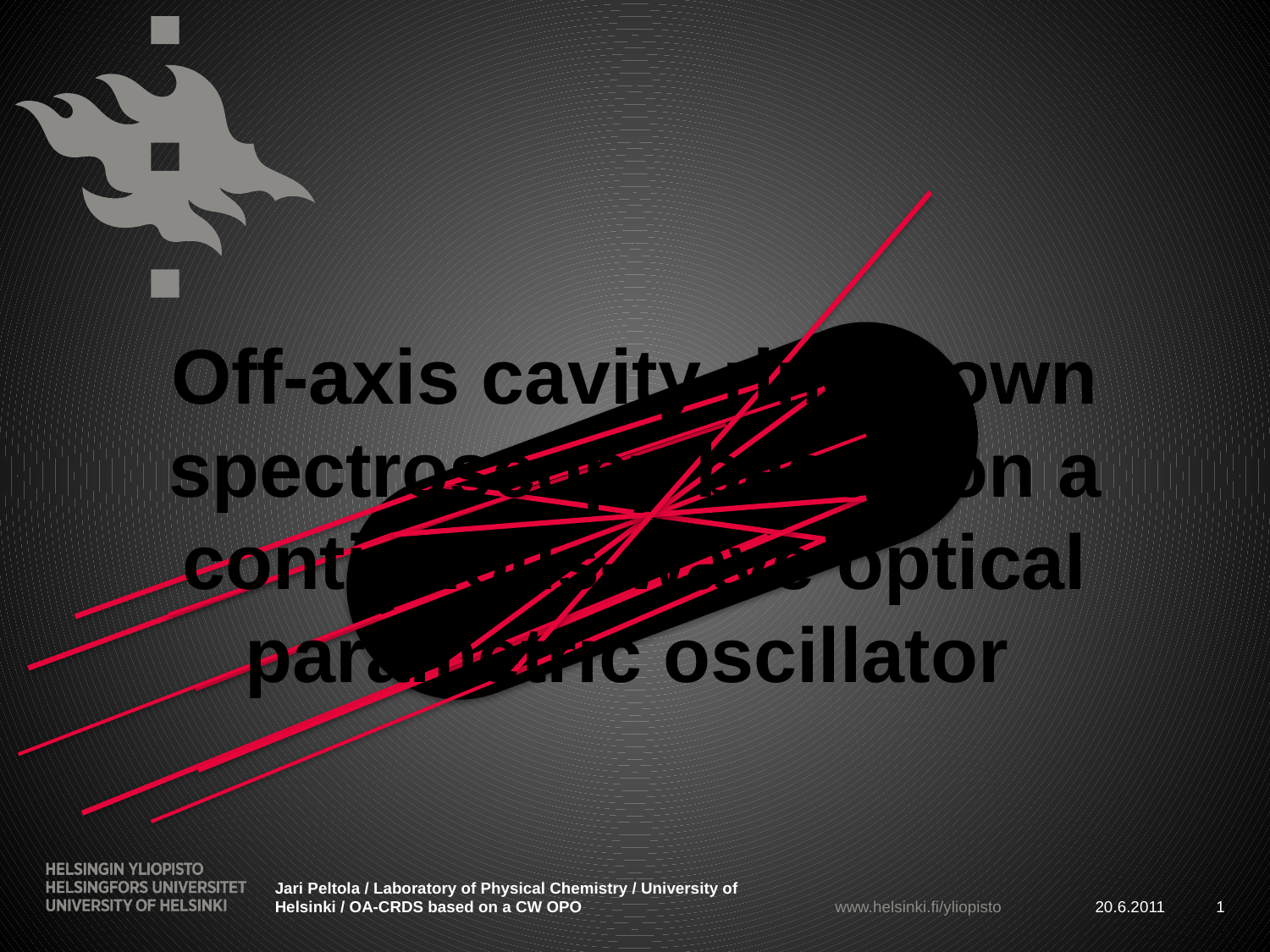

# Off-axis cavity ring-down spectroscopy based on a continuous-wave optical parametric oscillator

Jari Peltola / Laboratory of Physical Chemistry / University of Helsinki / OA-CRDS based on a CW OPO
20.6.2011
1